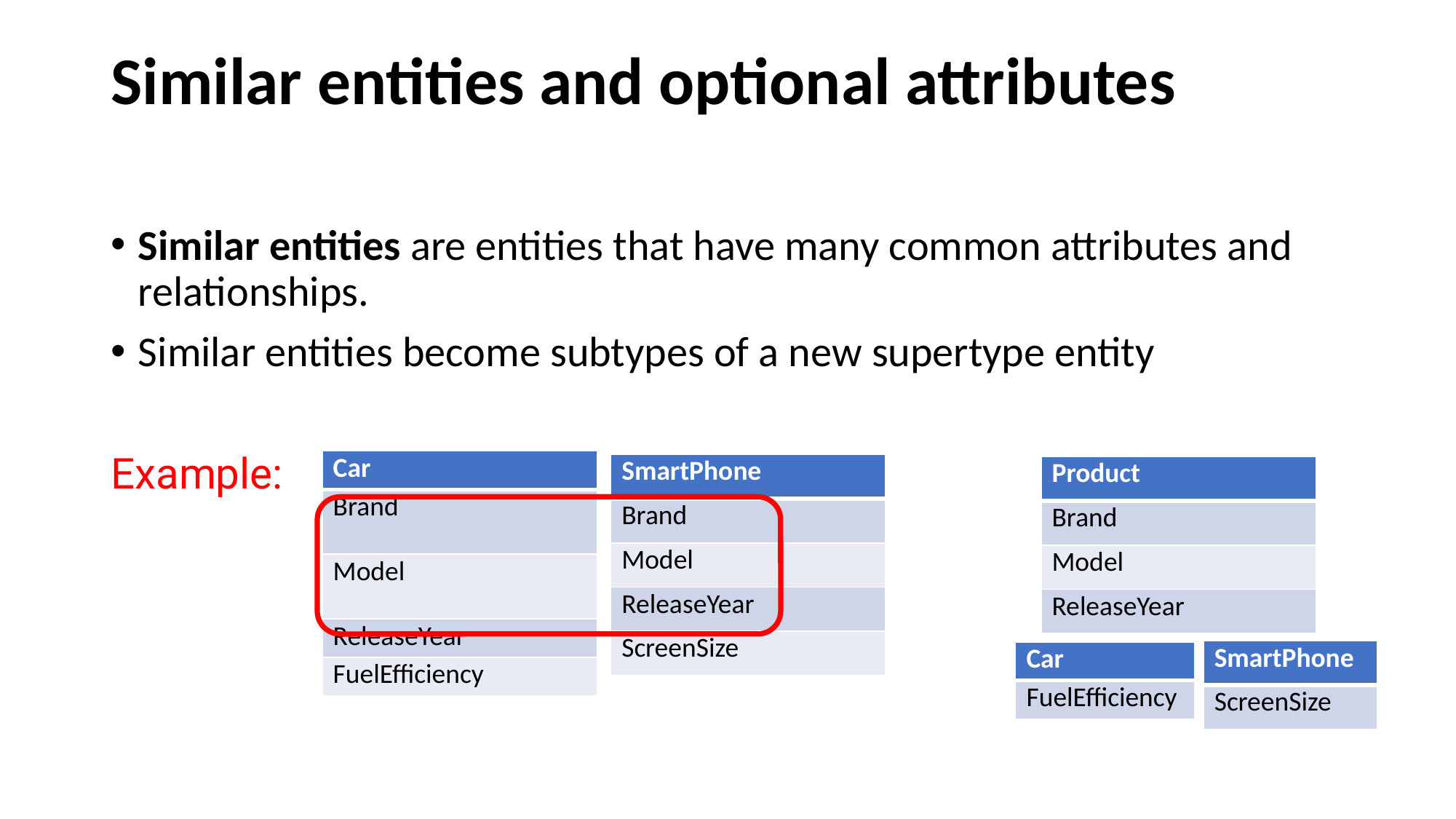

# Similar entities and optional attributes
Similar entities are entities that have many common attributes and relationships.
Similar entities become subtypes of a new supertype entity

Example:

| Car |
| --- |
| Brand |
| Model |
| ReleaseYear |
| FuelEfficiency |
| SmartPhone |
| --- |
| Brand |
| Model |
| ReleaseYear |
| ScreenSize |
| Product |
| --- |
| Brand |
| Model |
| ReleaseYear |

| SmartPhone |
| --- |
| ScreenSize |
| Car |
| --- |
| FuelEfficiency |